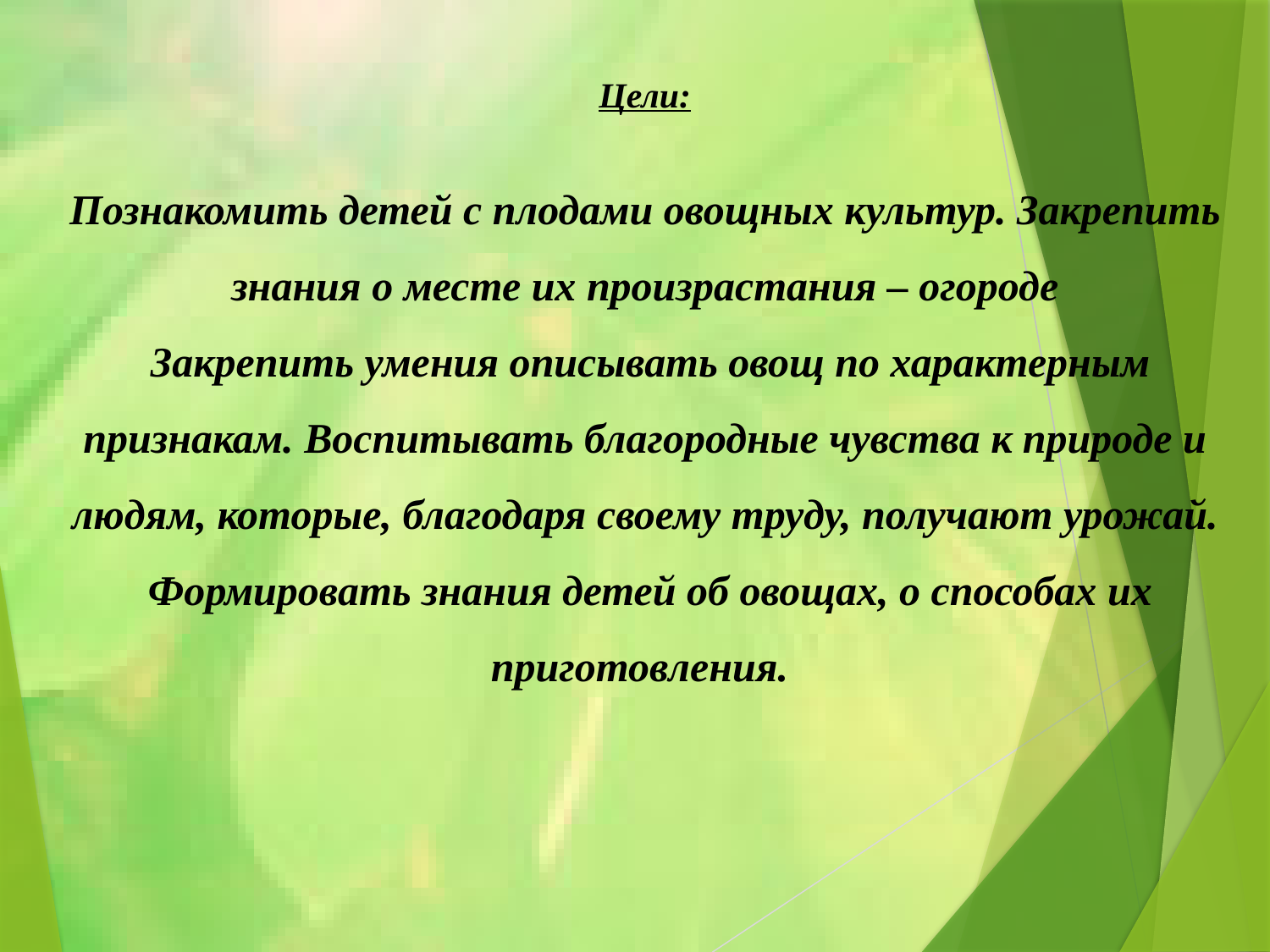

Цели:

Познакомить детей с плодами овощных культур. Закрепить знания о месте их произрастания – огороде
 Закрепить умения описывать овощ по характерным признакам. Воспитывать благородные чувства к природе и людям, которые, благодаря своему труду, получают урожай.
 Формировать знания детей об овощах, о способах их приготовления.